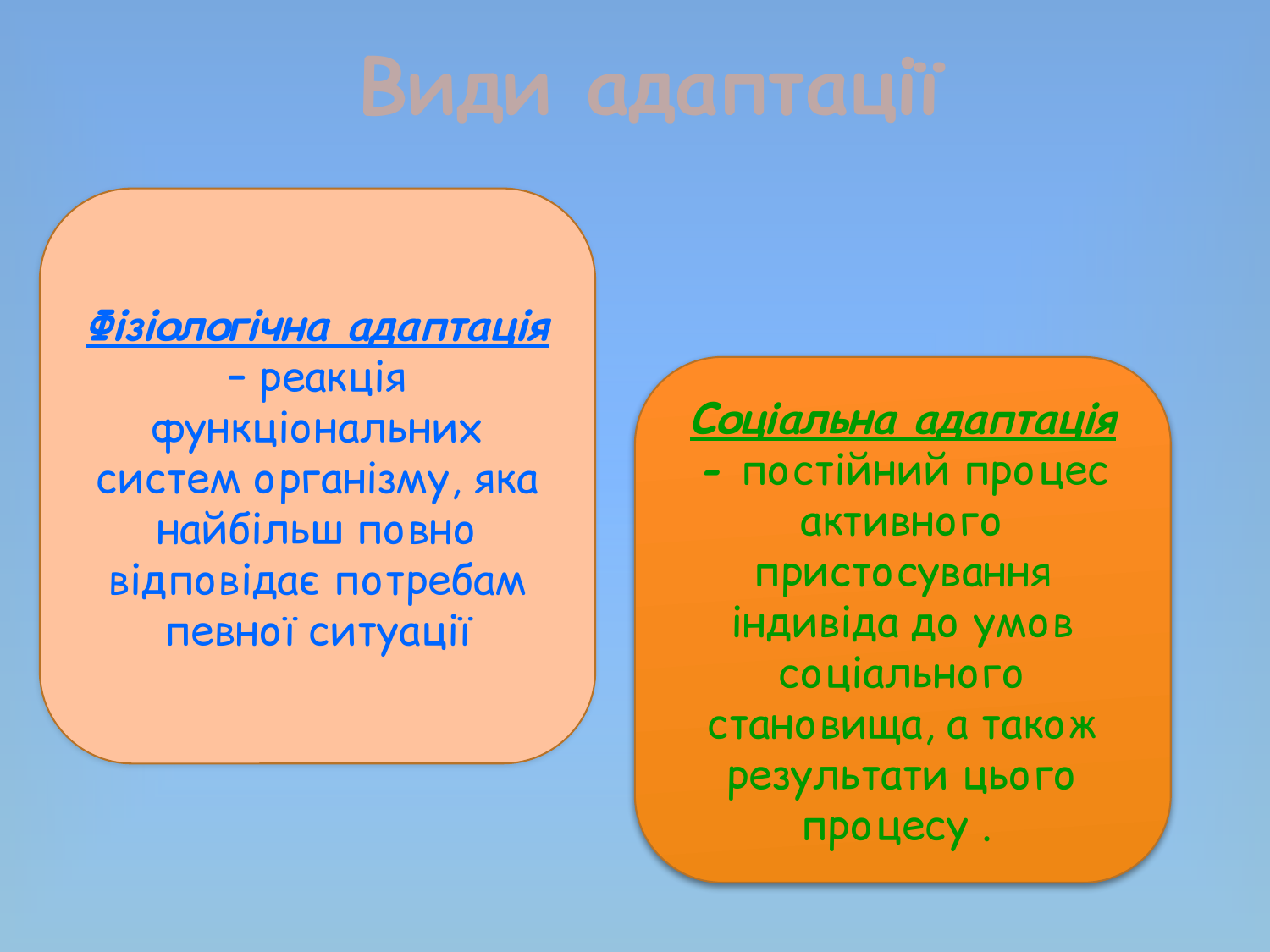

Види адаптації
Фізіологічна адаптація – реакція функціональних систем організму, яка найбільш повно відповідає потребам певної ситуації
Соціальна адаптація - постійний процес активного пристосування індивіда до умов соціального становища, а також результати цього процесу .